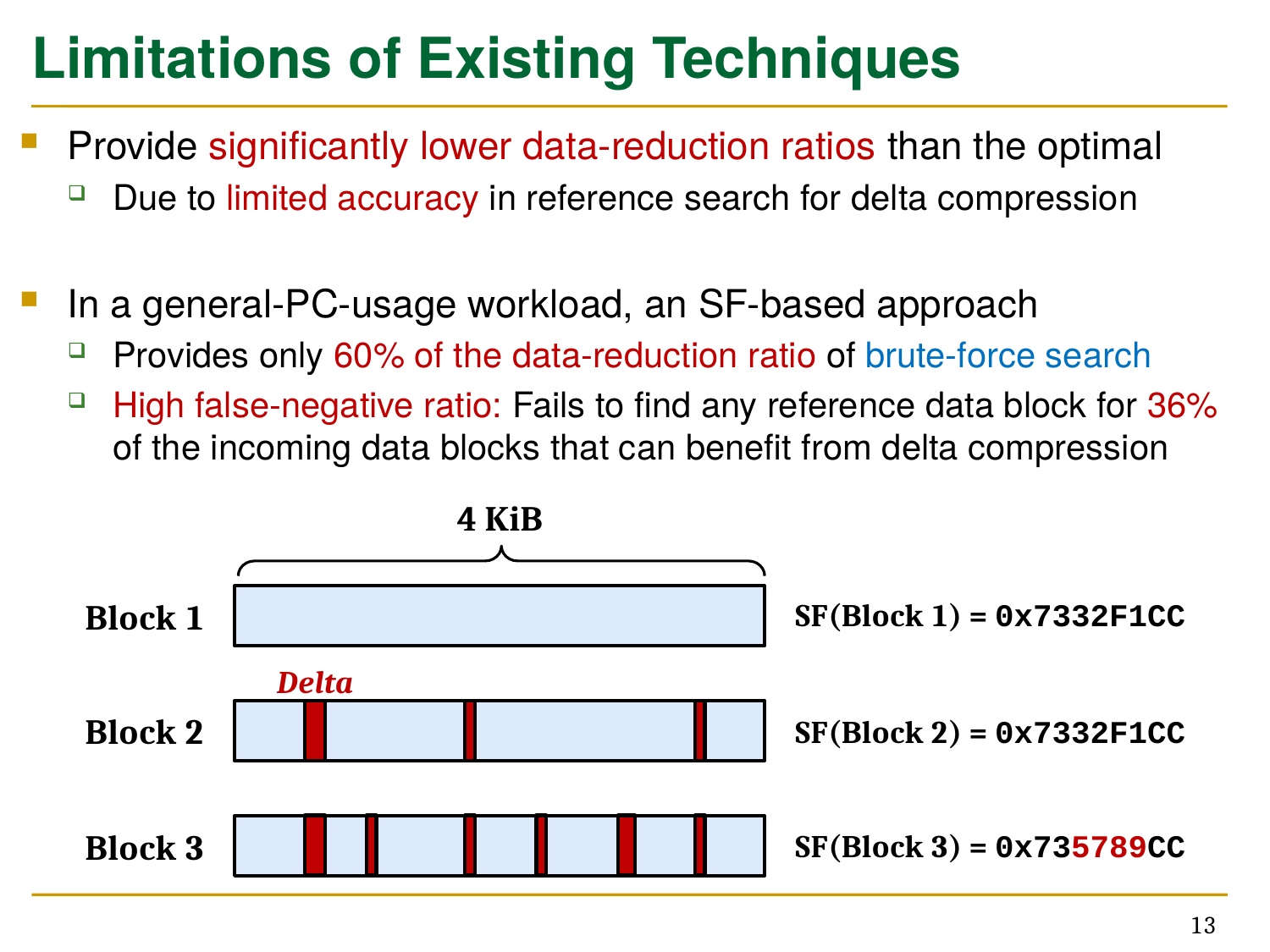

# Limitations of Existing Techniques
Provide significantly lower data-reduction ratios than the optimal
Due to limited accuracy in reference search for delta compression

In a general-PC-usage workload, an SF-based approach
Provides only 60% of the data-reduction ratio of brute-force search
High false-negative ratio: Fails to find any reference data block for 36% of the incoming data blocks that can benefit from delta compression

4 KiB

Block 1
SF(Block 1) = 0x7332F1CC
Delta

Block 2
SF(Block 2) = 0x7332F1CC

Block 3
SF(Block 3) = 0x735789CC
13